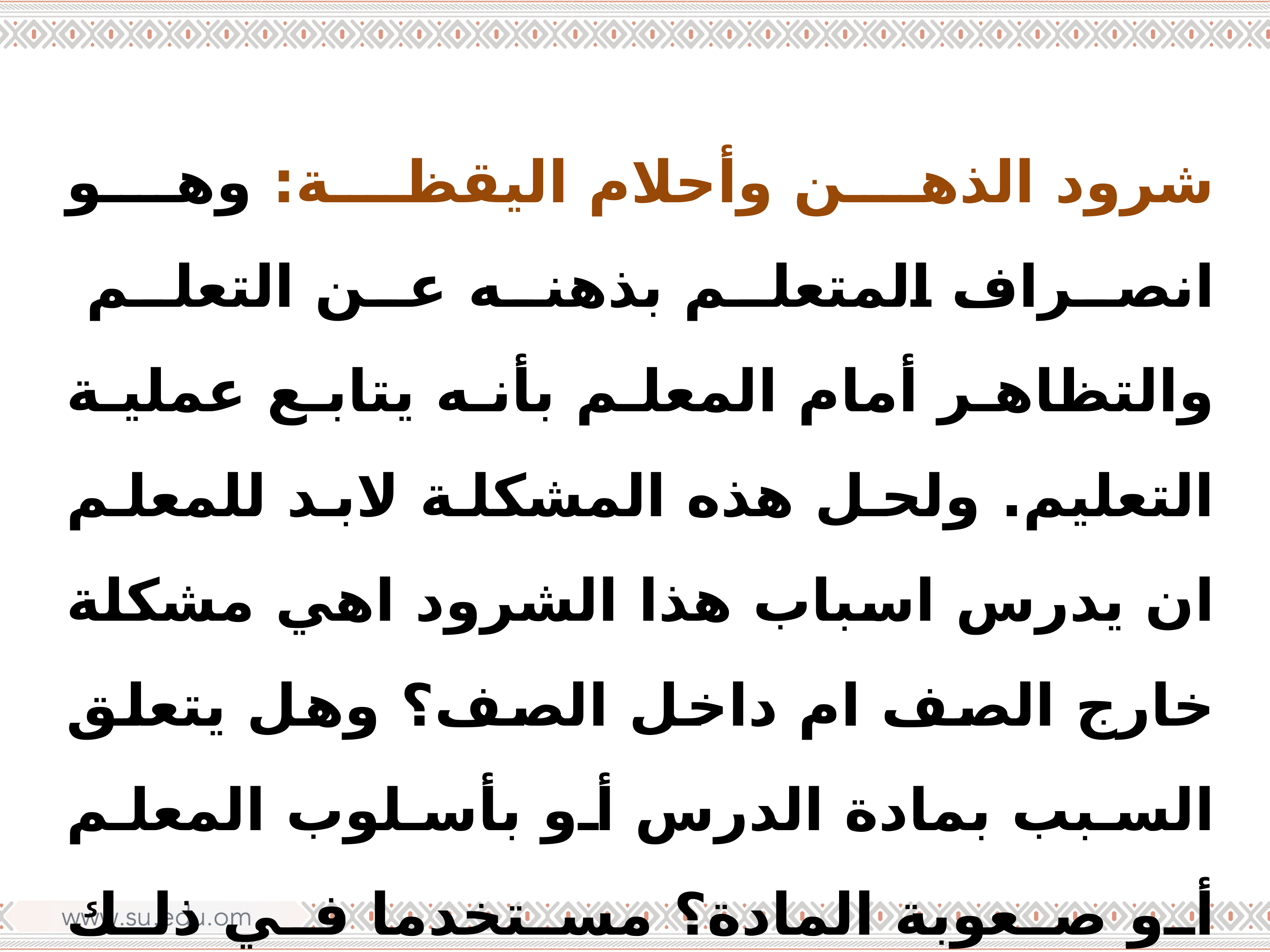

شرود الذهن وأحلام اليقظة: وهو انصراف المتعلم بذهنه عن التعلم  والتظاهر أمام المعلم بأنه يتابع عملية التعليم. ولحل هذه المشكلة لابد للمعلم ان يدرس اسباب هذا الشرود اهي مشكلة خارج الصف ام داخل الصف؟ وهل يتعلق السبب بمادة الدرس أو بأسلوب المعلم أو صعوبة المادة؟ مستخدما في ذلك التشويق والإثارة ومخاطبة أكثر من حاسة لدى المتعلم.
صعوبة المادة وبعدها عن حاجات المتعلمين وعدم ارتباطها بحياتهم اليومية